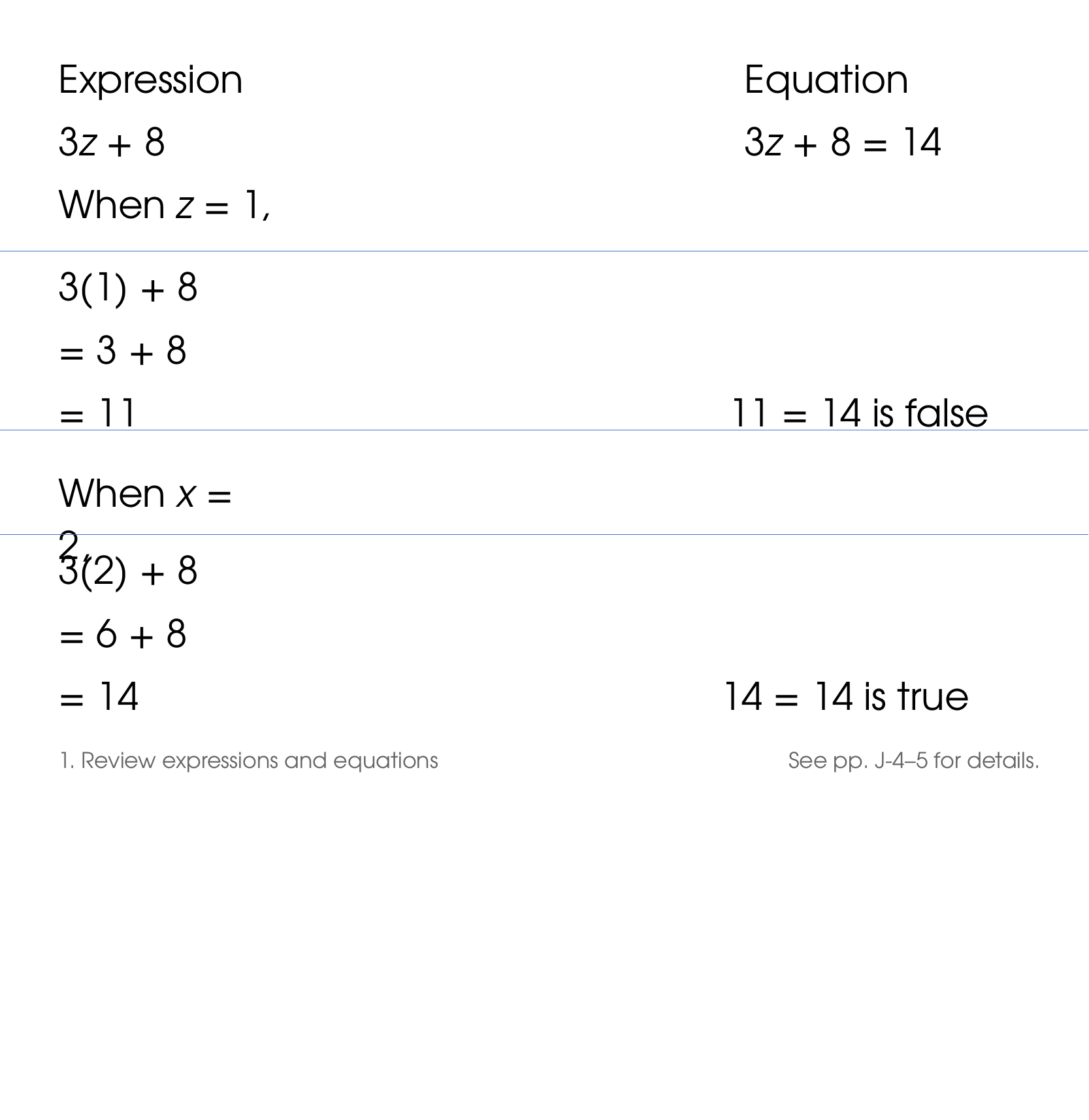

Expression						Equation
3z + 8						3z + 8 = 14
When z = 1,
3(1) + 8
= 3 + 8
= 11					                 11 = 14 is false
When x = 2,
3(2) + 8
= 6 + 8
= 14						       14 = 14 is true
1. Review expressions and equations
See pp. J-4–5 for details.